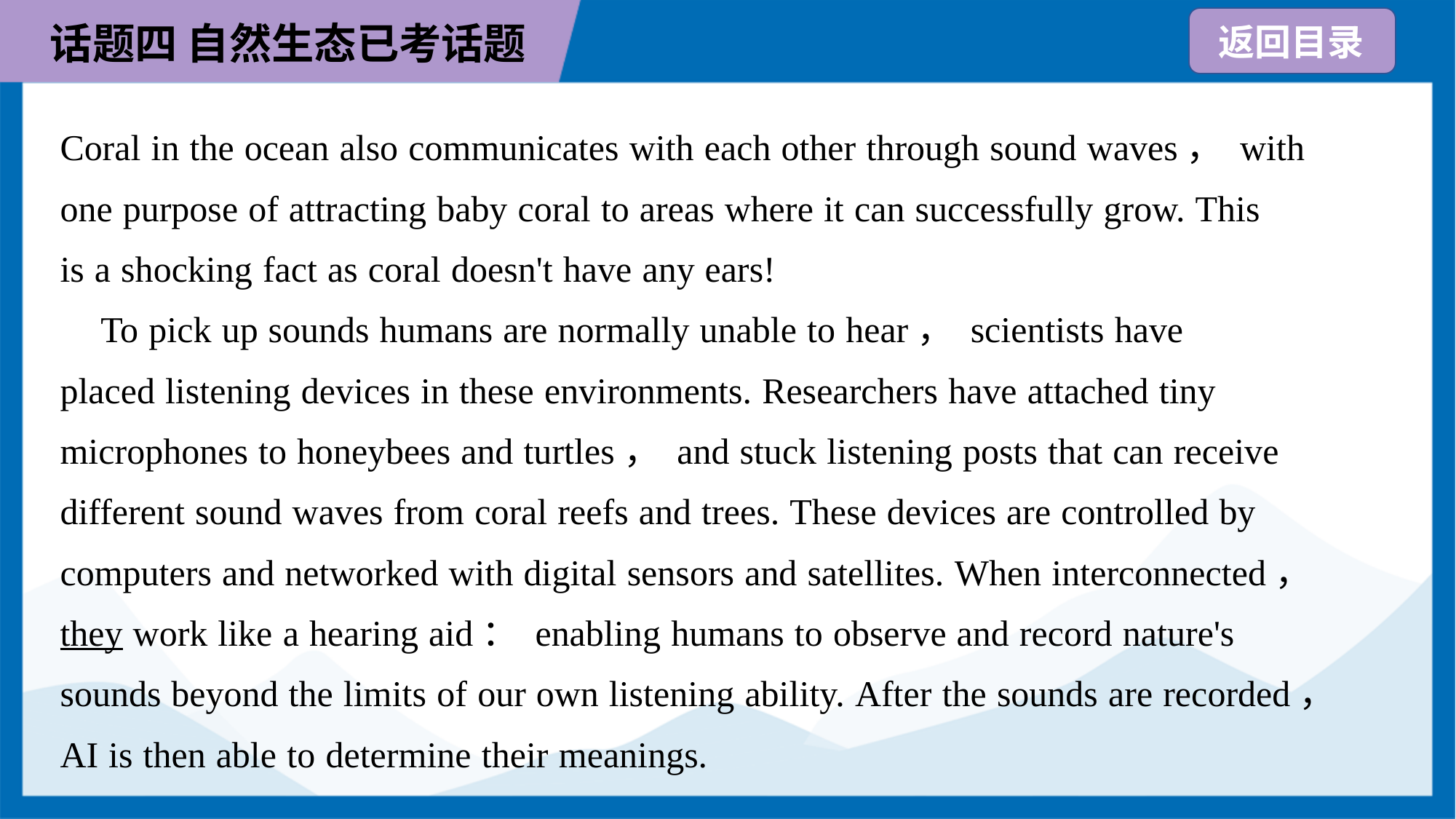

Coral in the ocean also communicates with each other through sound waves， with
one purpose of attracting baby coral to areas where it can successfully grow. This
is a shocking fact as coral doesn't have any ears!
    To pick up sounds humans are normally unable to hear， scientists have
placed listening devices in these environments. Researchers have attached tiny
microphones to honeybees and turtles， and stuck listening posts that can receive
different sound waves from coral reefs and trees. These devices are controlled by
computers and networked with digital sensors and satellites. When interconnected，
they work like a hearing aid： enabling humans to observe and record nature's
sounds beyond the limits of our own listening ability. After the sounds are recorded，
AI is then able to determine their meanings.